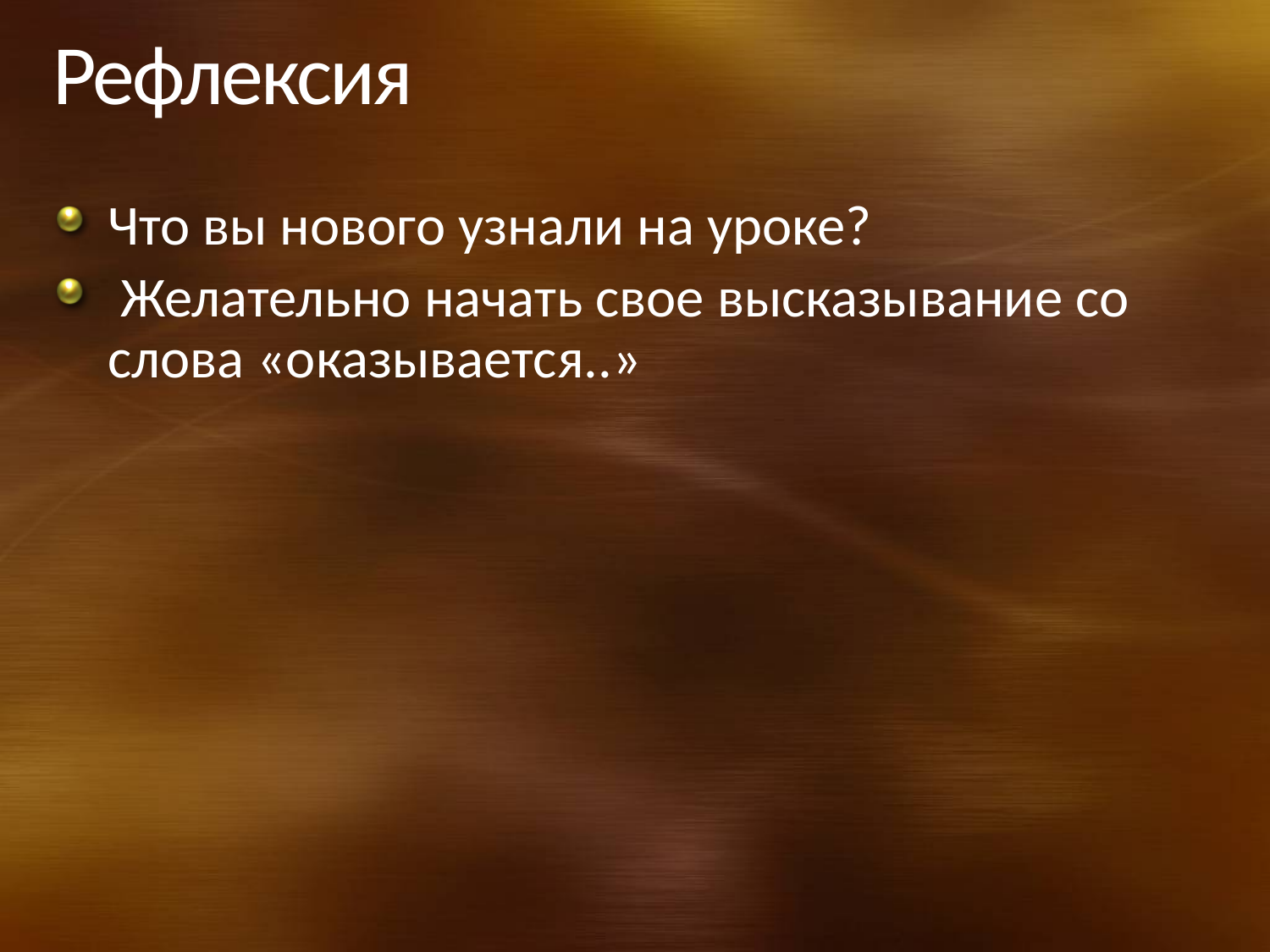

# Рефлексия
Что вы нового узнали на уроке?
 Желательно начать свое высказывание со слова «оказывается..»